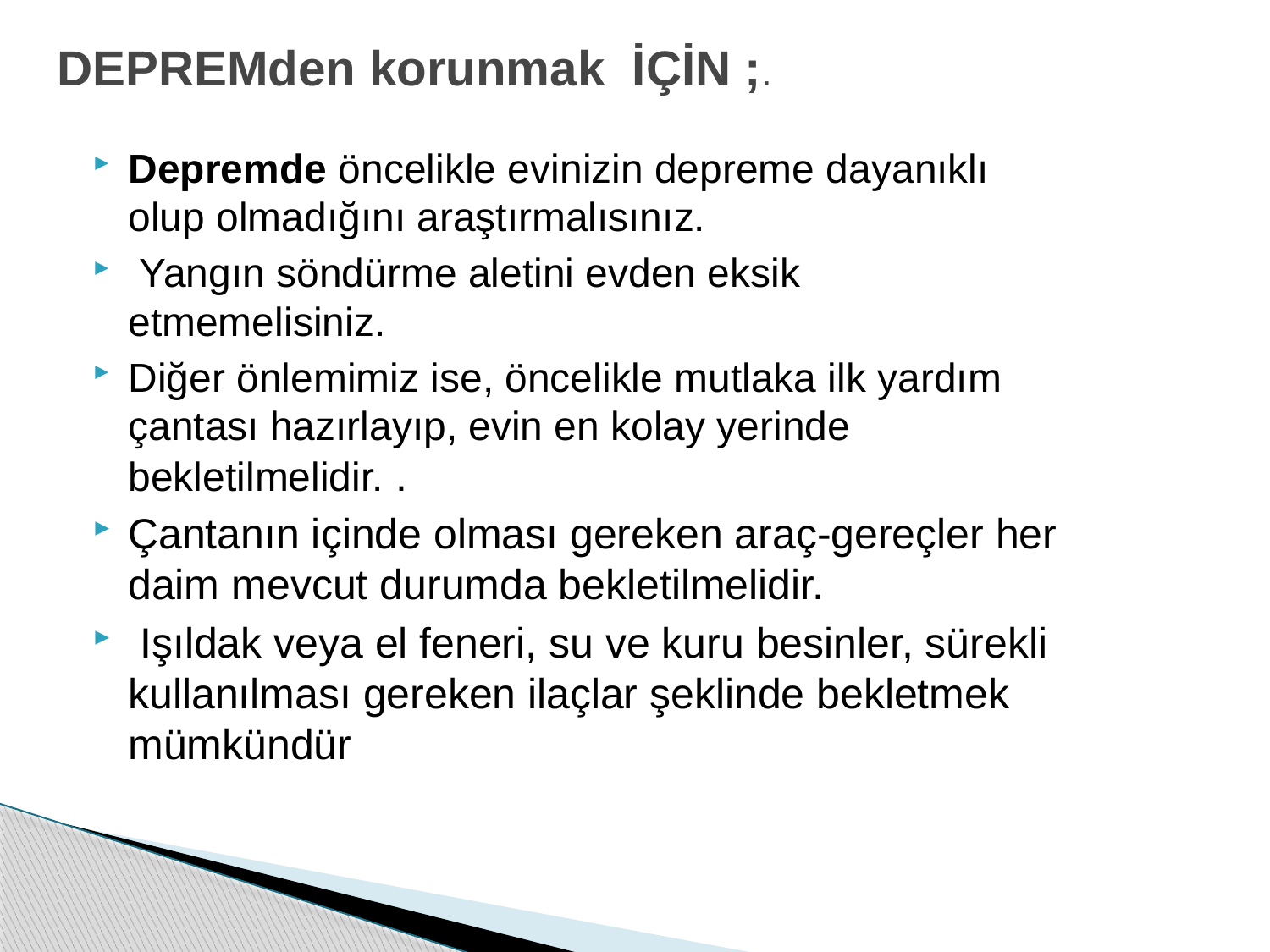

# DEPREMden korunmak  İÇİN ;.
Depremde öncelikle evinizin depreme dayanıklı olup olmadığını araştırmalısınız.
 Yangın söndürme aletini evden eksik etmemelisiniz.
Diğer önlemimiz ise, öncelikle mutlaka ilk yardım çantası hazırlayıp, evin en kolay yerinde bekletilmelidir. .
Çantanın içinde olması gereken araç-gereçler her daim mevcut durumda bekletilmelidir.
 Işıldak veya el feneri, su ve kuru besinler, sürekli kullanılması gereken ilaçlar şeklinde bekletmek mümkündür